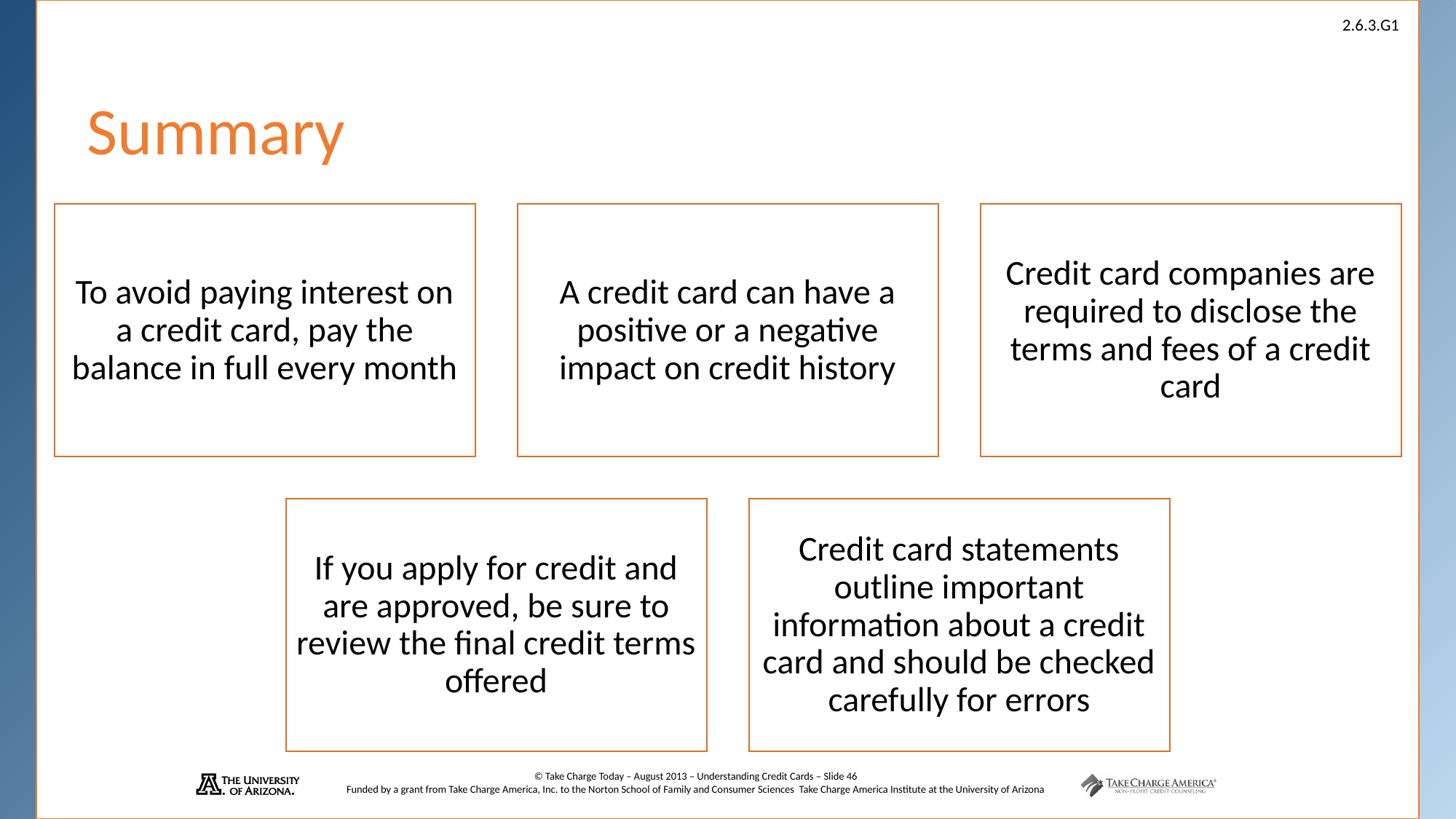

# Summary
To avoid paying interest on a credit card, pay the balance in full every month
A credit card can have a positive or a negative impact on credit history
Credit card companies are required to disclose the terms and fees of a credit card
If you apply for credit and are approved, be sure to review the final credit terms offered
Credit card statements outline important information about a credit card and should be checked carefully for errors